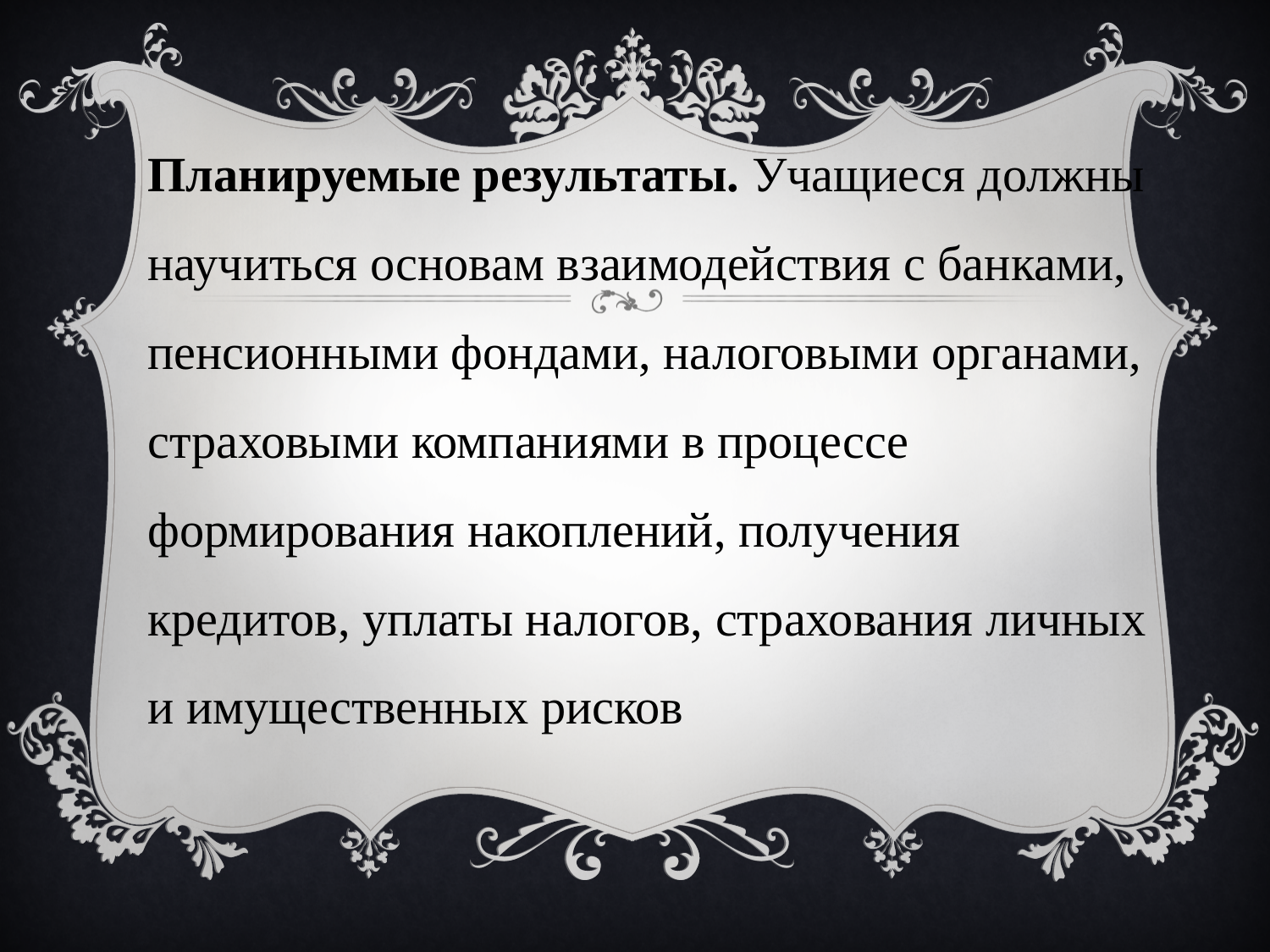

Планируемые результаты. Учащиеся должны научиться основам взаимодействия с банками, пенсионными фондами, налоговыми органами, страховыми компаниями в процессе формирования накоплений, получения кредитов, уплаты налогов, страхования личных и имущественных рисков
#